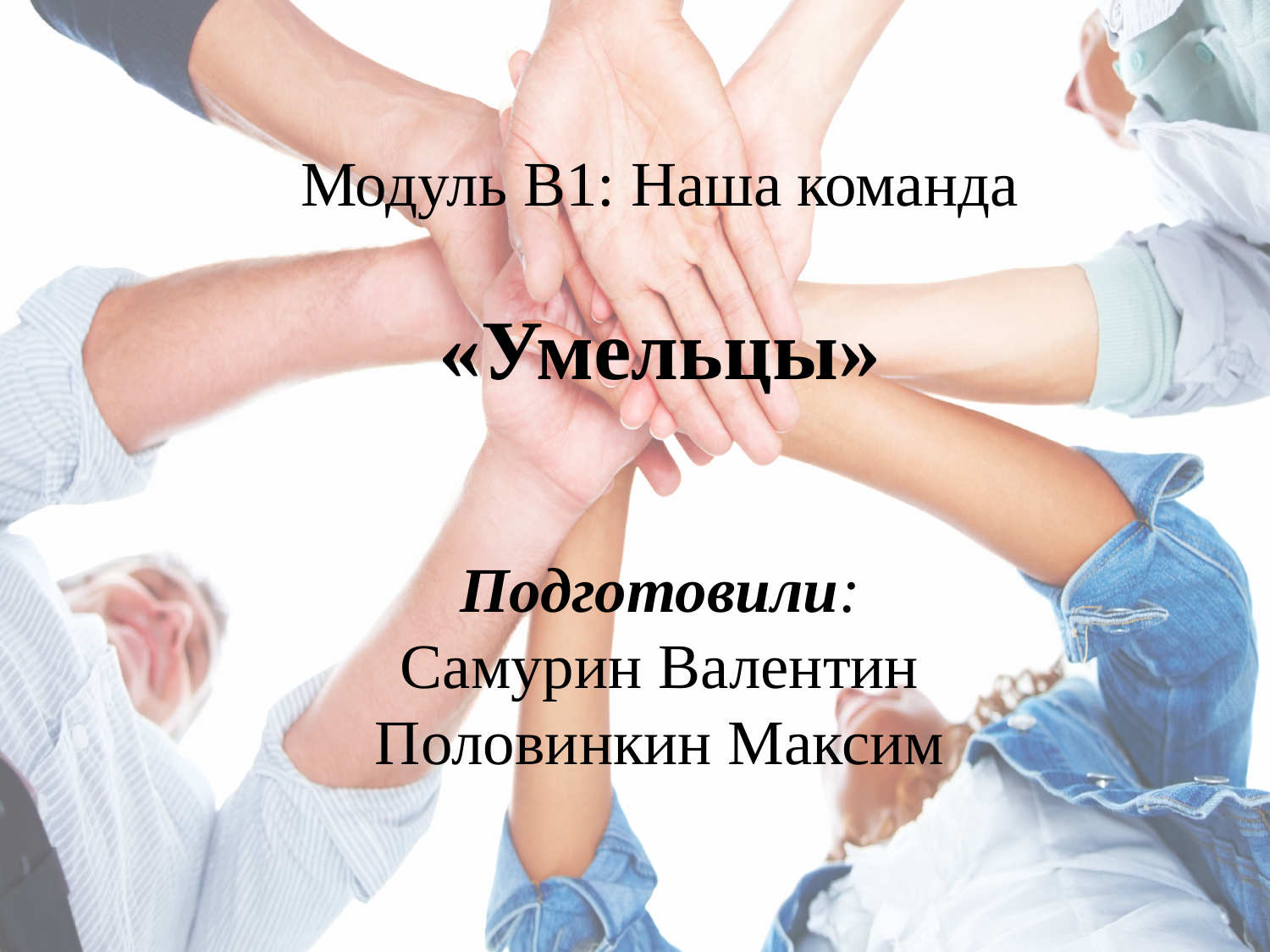

Модуль В1: Наша команда

«Умельцы»

Подготовили:
Самурин Валентин
Половинкин Максим